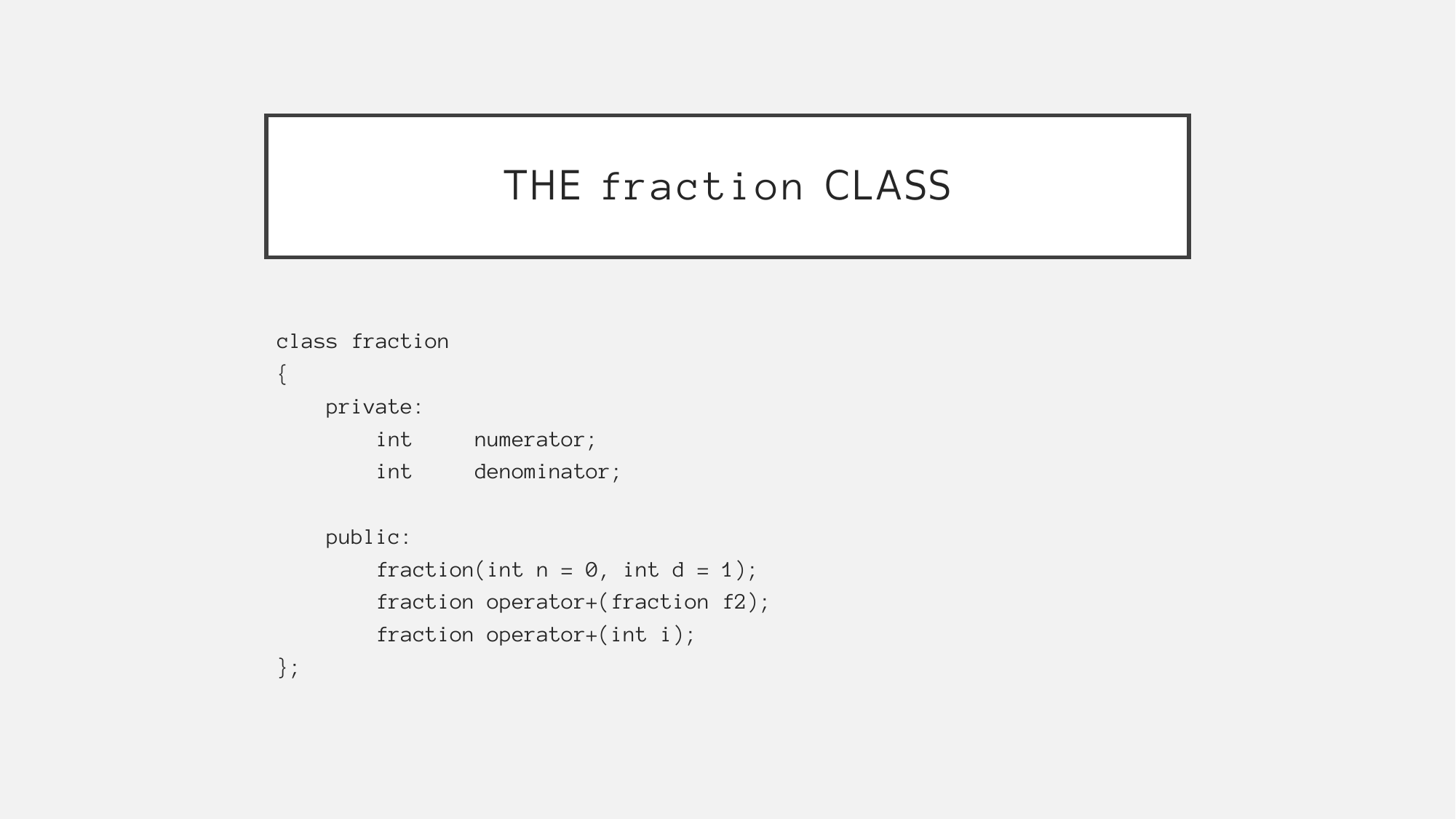

# the fraction class
class fraction
{
    private:
        int     numerator;
        int     denominator;

    public:
        fraction(int n = 0, int d = 1);
        fraction operator+(fraction f2);
        fraction operator+(int i);
};